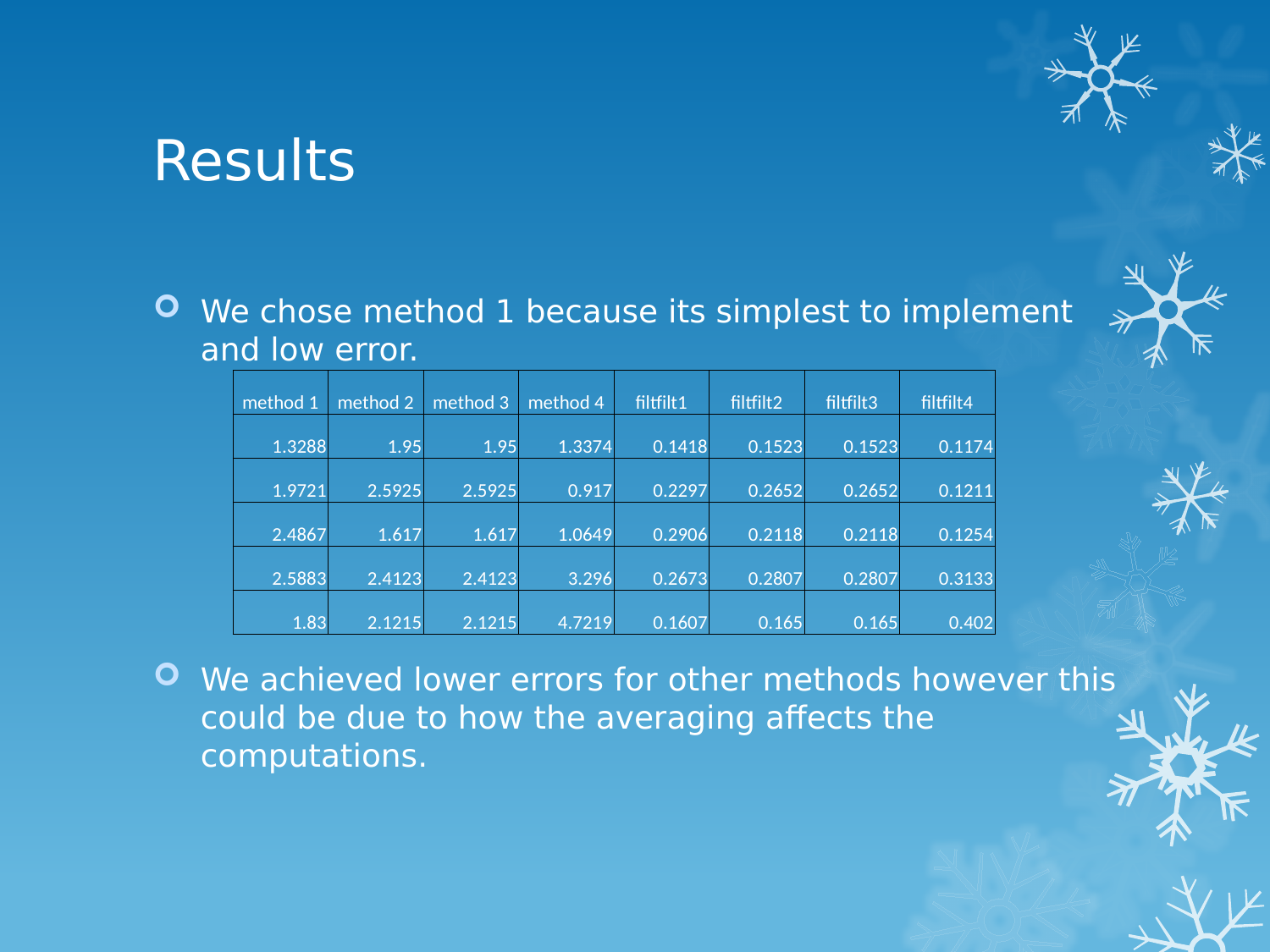

# Results
We chose method 1 because its simplest to implement and low error.

We achieved lower errors for other methods however this could be due to how the averaging affects the computations.
| method 1 | method 2 | method 3 | method 4 | filtfilt1 | filtfilt2 | filtfilt3 | filtfilt4 |
| --- | --- | --- | --- | --- | --- | --- | --- |
| 1.3288 | 1.95 | 1.95 | 1.3374 | 0.1418 | 0.1523 | 0.1523 | 0.1174 |
| 1.9721 | 2.5925 | 2.5925 | 0.917 | 0.2297 | 0.2652 | 0.2652 | 0.1211 |
| 2.4867 | 1.617 | 1.617 | 1.0649 | 0.2906 | 0.2118 | 0.2118 | 0.1254 |
| 2.5883 | 2.4123 | 2.4123 | 3.296 | 0.2673 | 0.2807 | 0.2807 | 0.3133 |
| 1.83 | 2.1215 | 2.1215 | 4.7219 | 0.1607 | 0.165 | 0.165 | 0.402 |